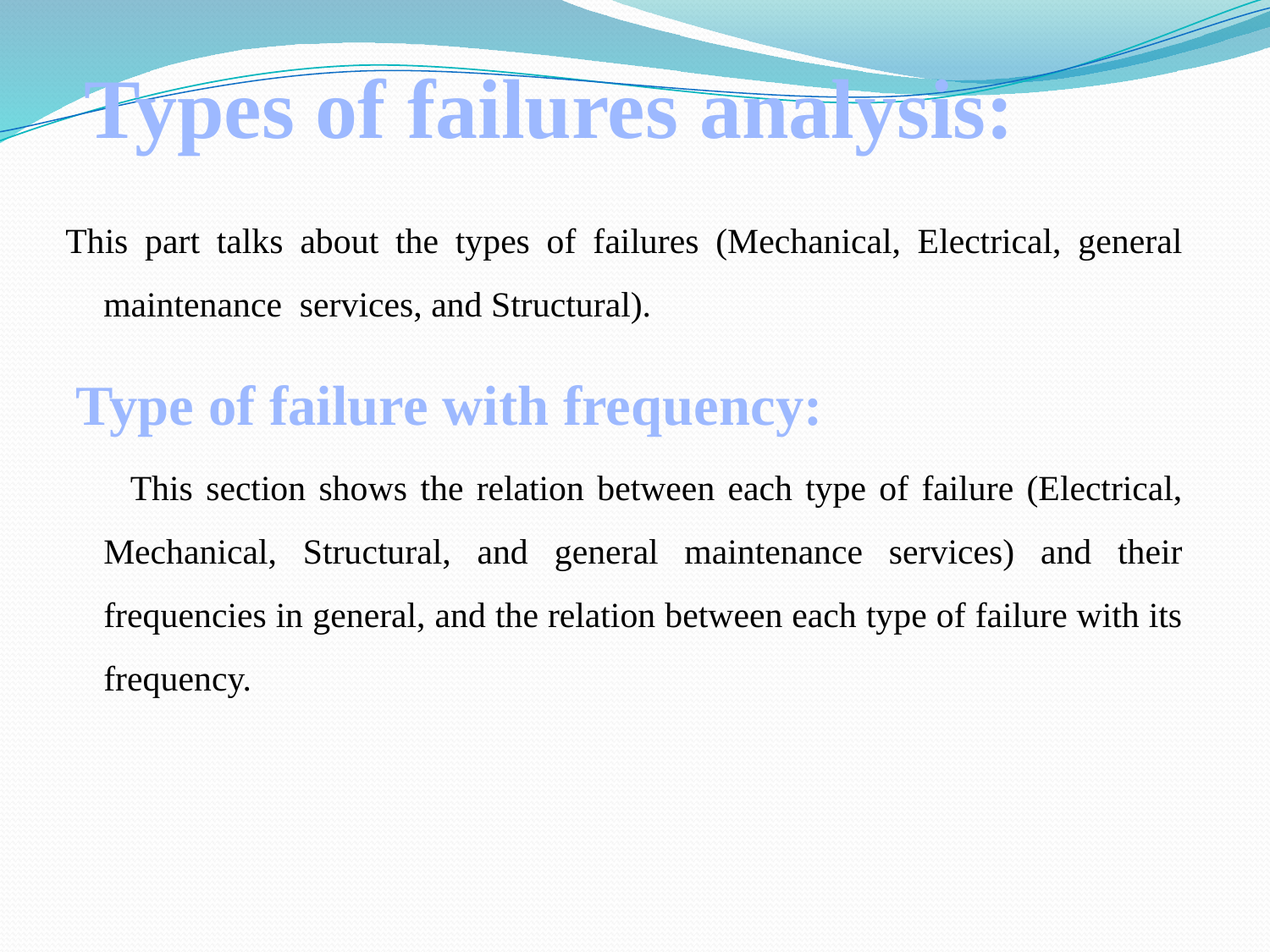

# Types of failures analysis:
This part talks about the types of failures (Mechanical, Electrical, general maintenance  services, and Structural).
 Type of failure with frequency:
     This section shows the relation between each type of failure (Electrical, Mechanical, Structural, and general maintenance services) and their frequencies in general, and the relation between each type of failure with its frequency.